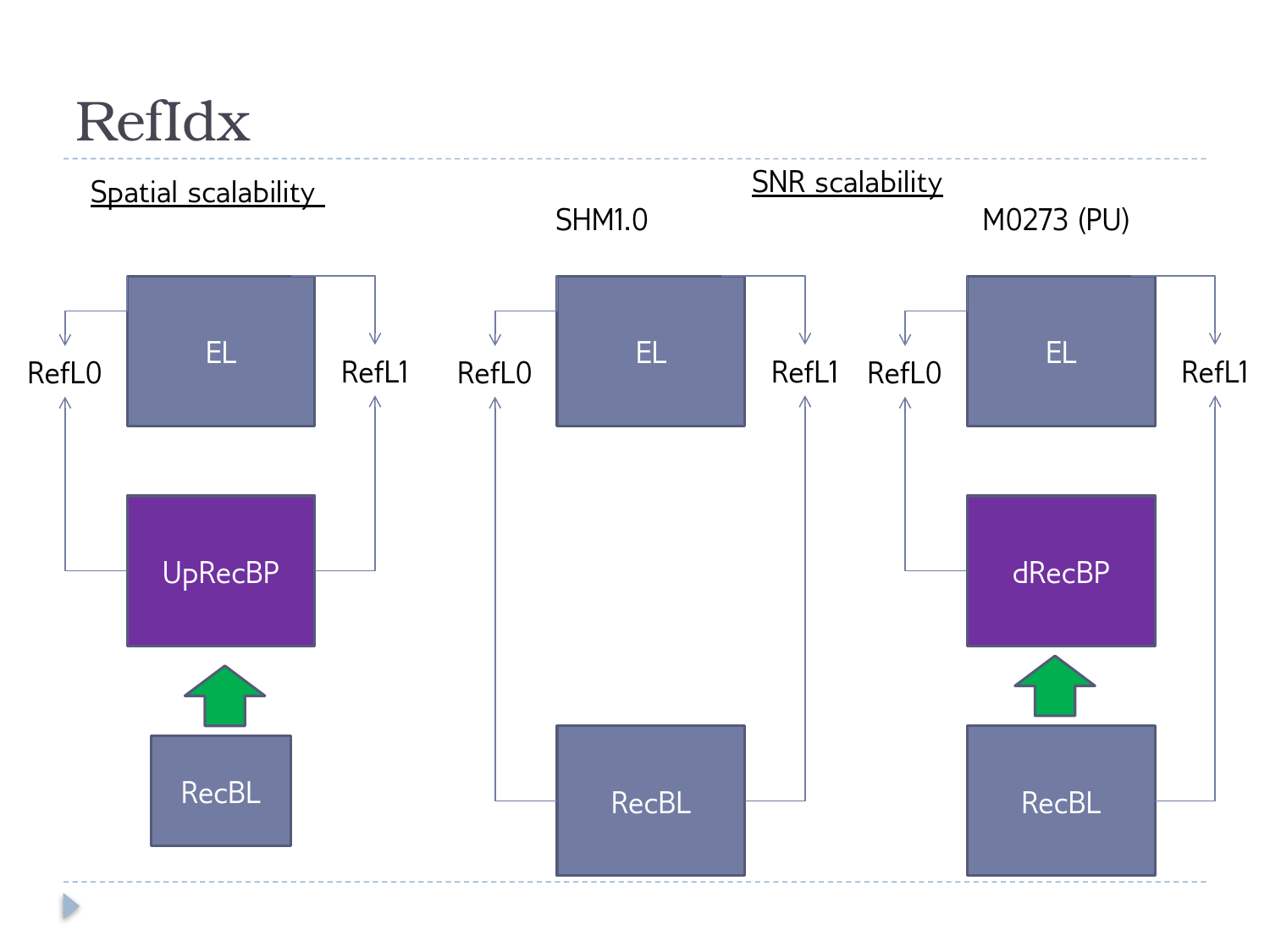

# RefIdx
SNR scalability
SHM1.0                                   M0273 (PU)
Spatial scalability
EL
EL
EL
RefL1
RefL1
RefL1
RefL0
RefL0
RefL0
UpRecBP
dRecBP

RecBL
RecBL
RecBL